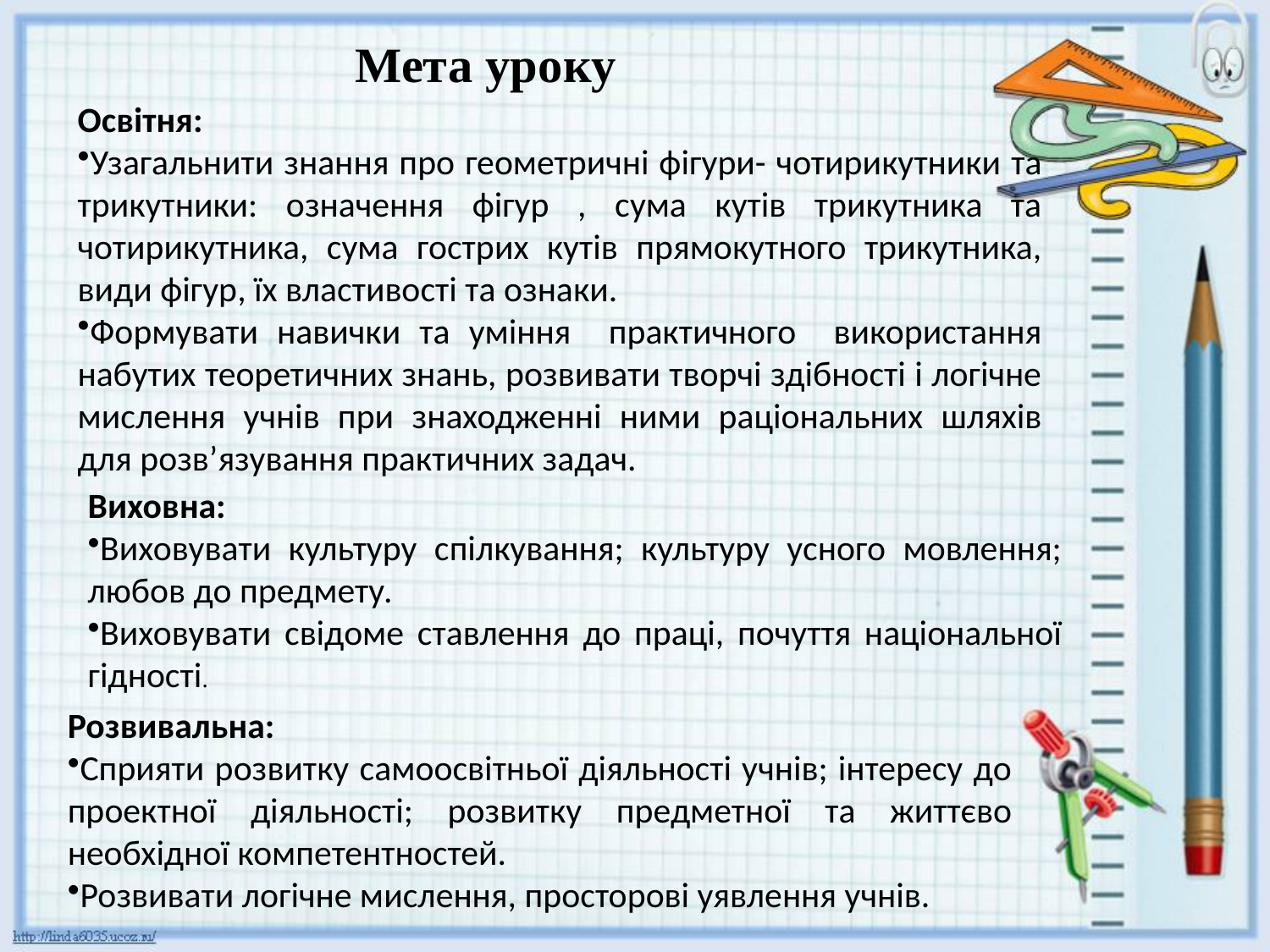

# Мета уроку
Освітня:
Узагальнити знання про геометричні фігури- чотирикутники та трикутники: означення фігур , сума кутів трикутника та чотирикутника, сума гострих кутів прямокутного трикутника, види фігур, їх властивості та ознаки.
Формувати навички та уміння  практичного  використання набутих теоретичних знань, розвивати творчі здібності і логічне мислення учнів при знаходженні ними раціональних шляхів для розв’язування практичних задач.
Виховна:
Виховувати культуру спілкування; культуру усного мовлення; любов до предмету.
Виховувати свідоме ставлення до праці, почуття національної гідності.
Розвивальна:
Сприяти розвитку самоосвітньої діяльності учнів; інтересу до проектної діяльності; розвитку предметної та життєво необхідної компетентностей.
Розвивати логічне мислення, просторові уявлення учнів.